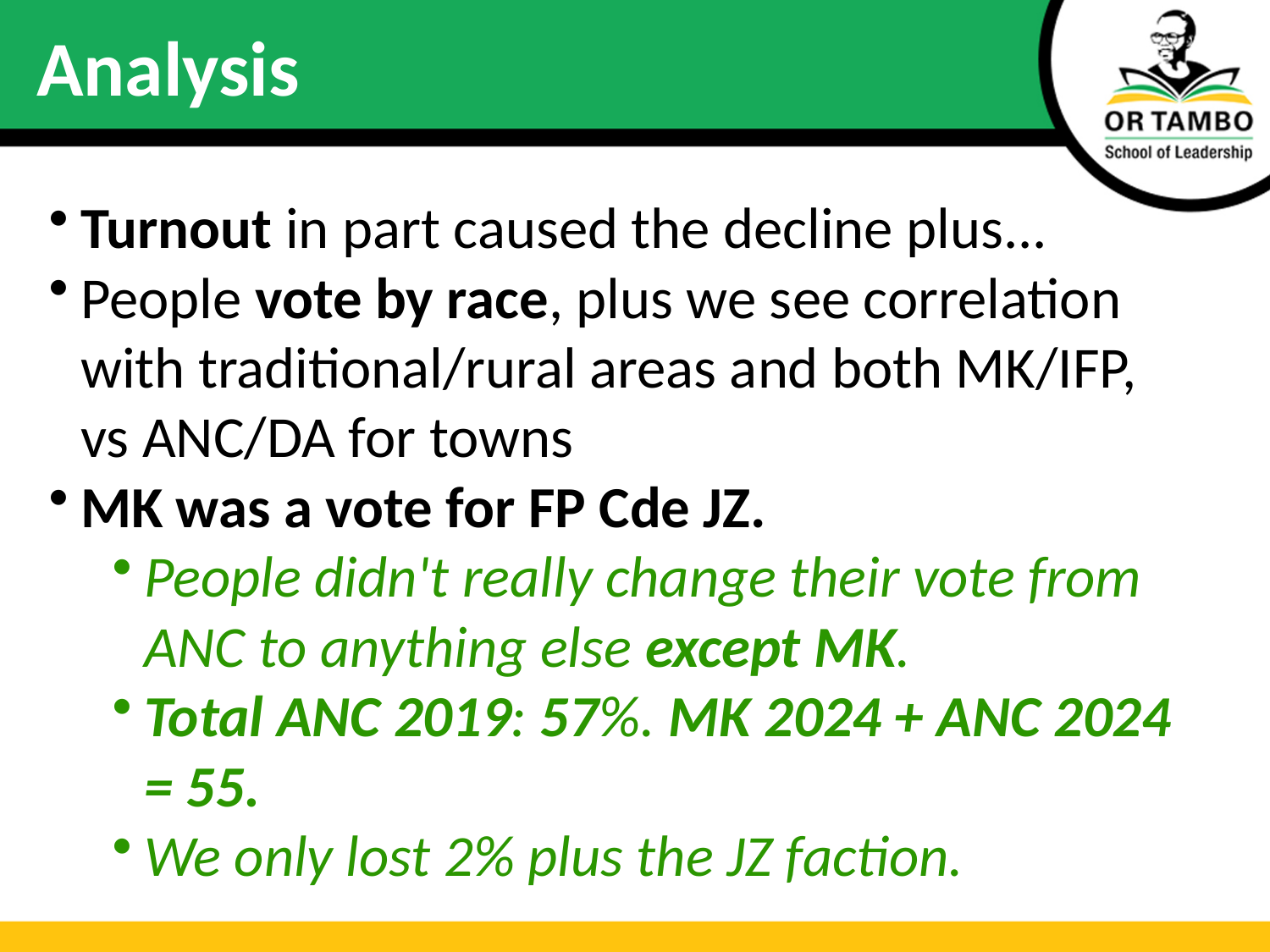

# Analysis
Turnout in part caused the decline plus...
People vote by race, plus we see correlation with traditional/rural areas and both MK/IFP, vs ANC/DA for towns
MK was a vote for FP Cde JZ.
People didn't really change their vote from ANC to anything else except MK.
Total ANC 2019: 57%. MK 2024 + ANC 2024 = 55.
We only lost 2% plus the JZ faction.